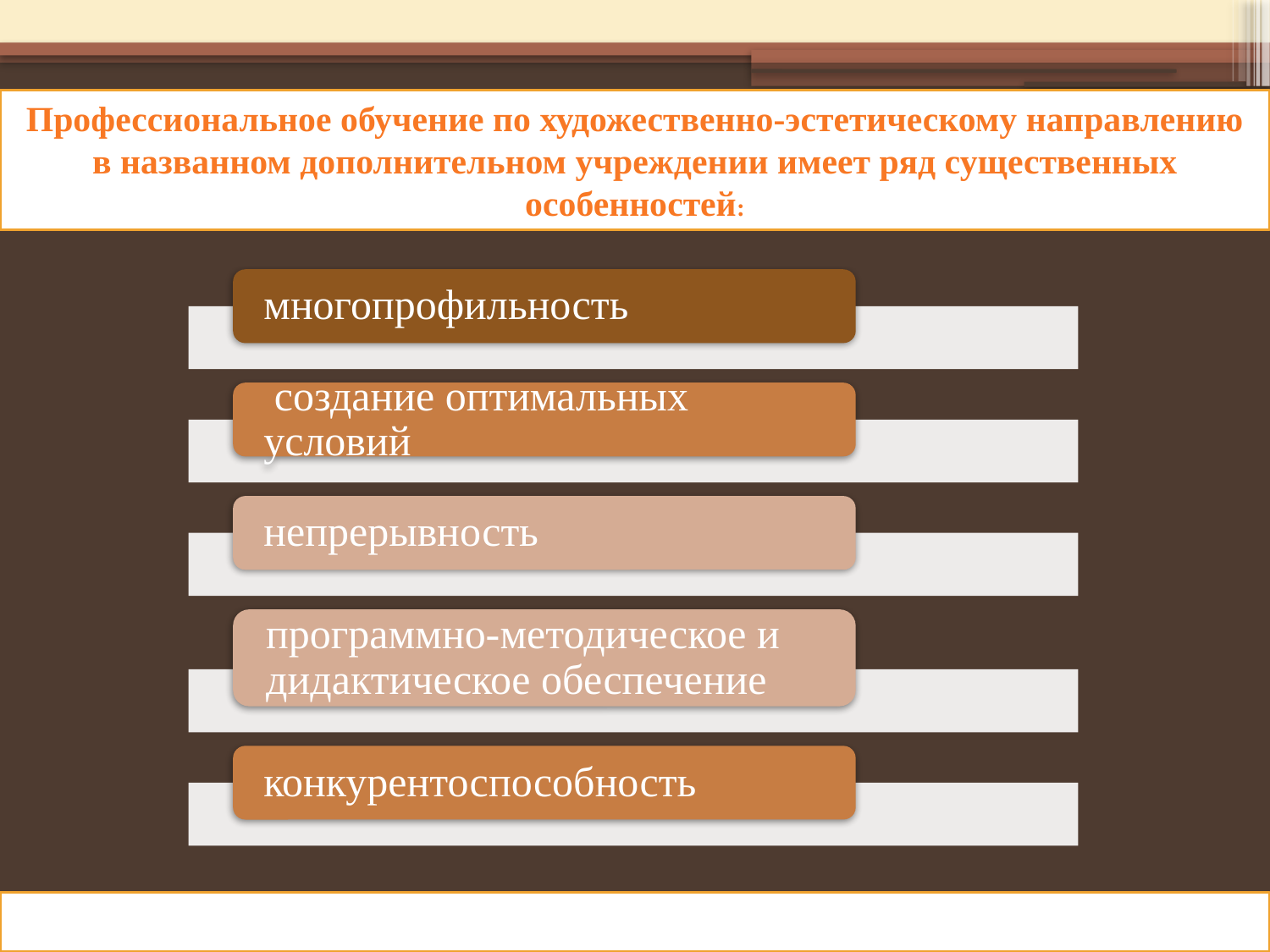

Профессиональное обучение по художественно-эстетическому направлению в названном дополнительном учреждении имеет ряд существенных особенностей:
многопрофильность
 создание оптимальных условий
непрерывность
программно-методическое и дидактическое обеспечение
конкурентоспособность